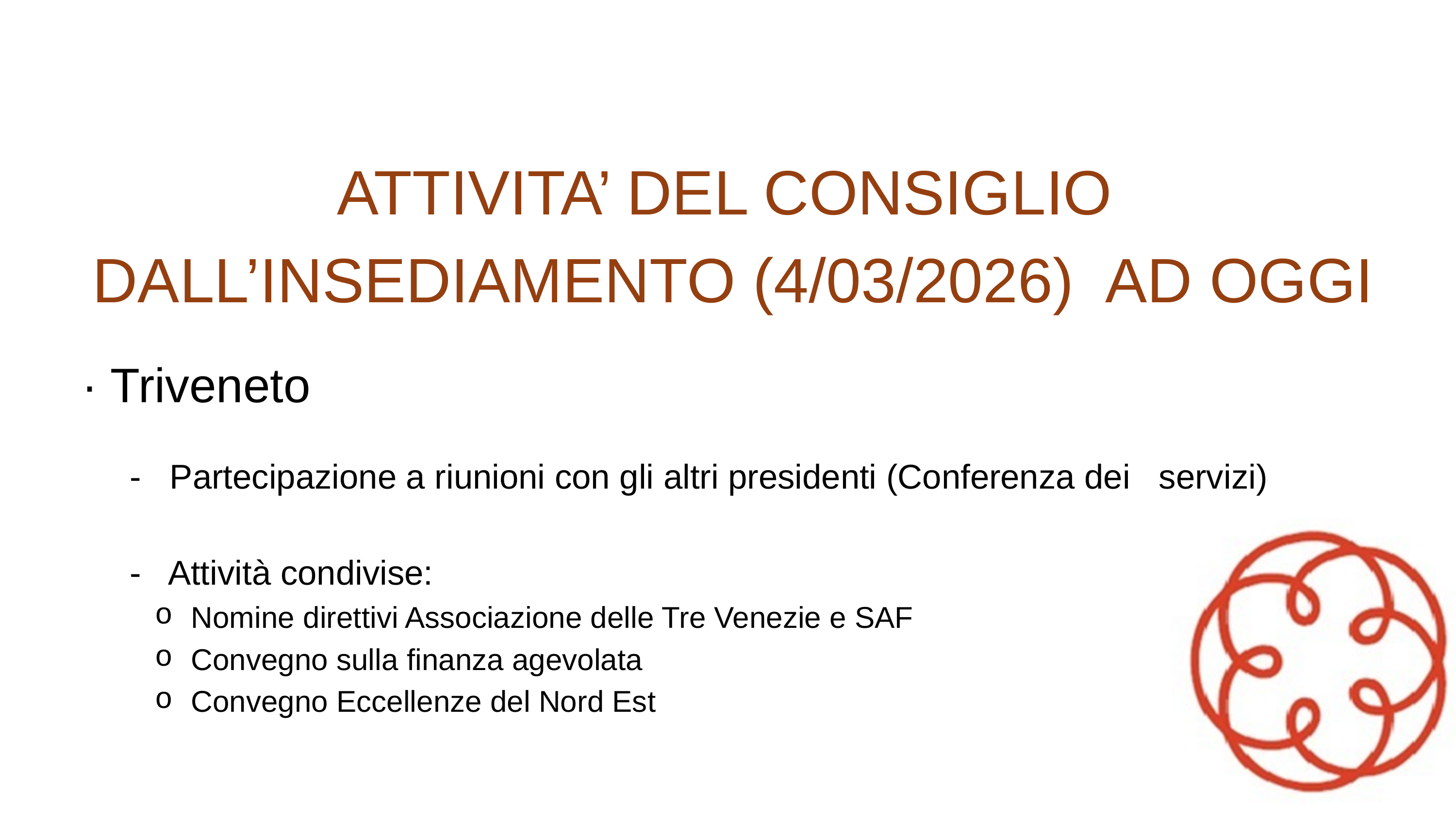

ATTIVITA’ DEL CONSIGLIO
DALL’INSEDIAMENTO (4/03/2026)  AD OGGI

· Triveneto

     -   Partecipazione a riunioni con gli altri presidenti (Conferenza dei   servizi)

     -   Attività condivise:
Nomine direttivi Associazione delle Tre Venezie e SAF
Convegno sulla finanza agevolata
Convegno Eccellenze del Nord Est